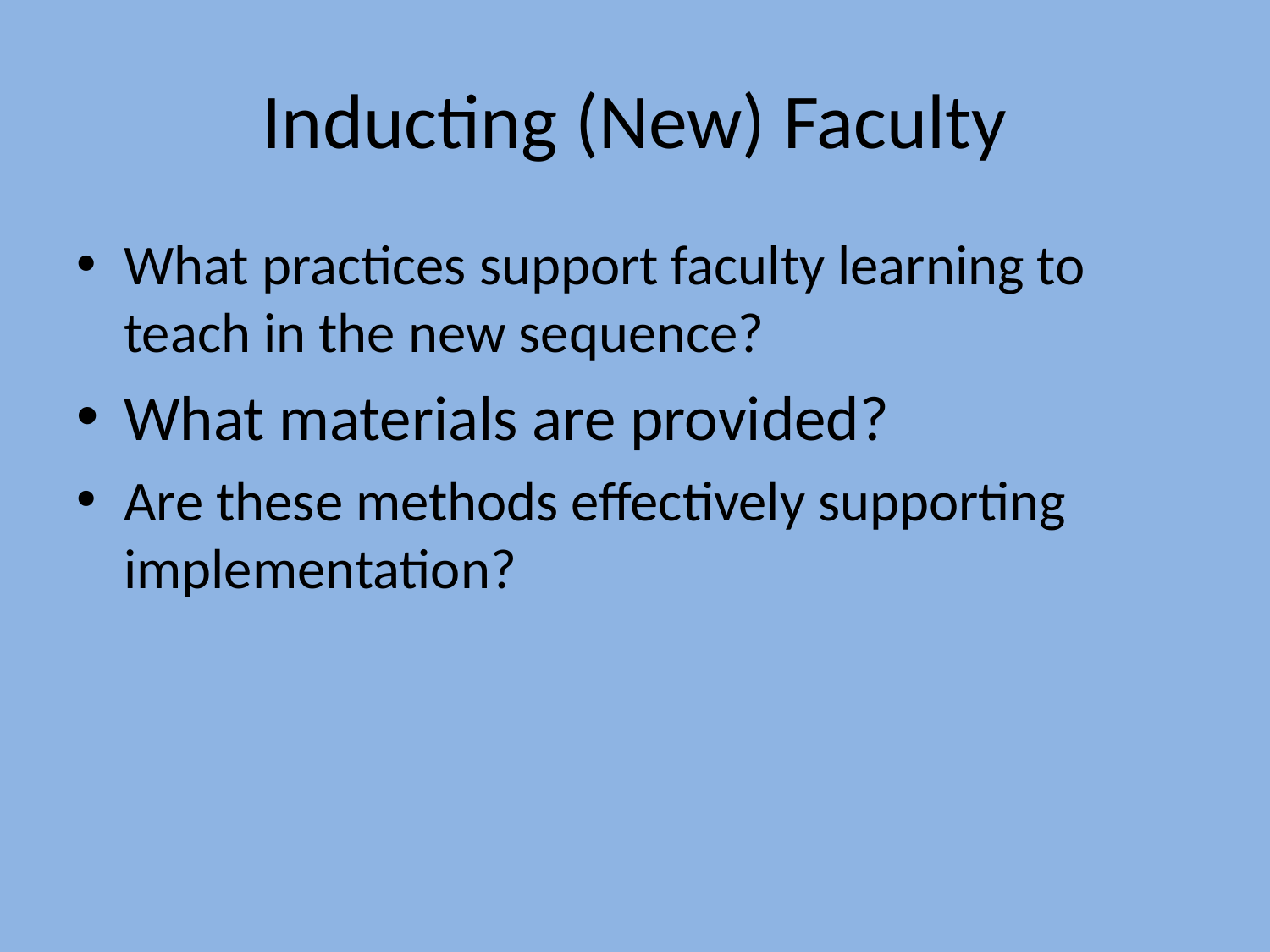

# Inducting (New) Faculty
What practices support faculty learning to teach in the new sequence?
What materials are provided?
Are these methods effectively supporting implementation?